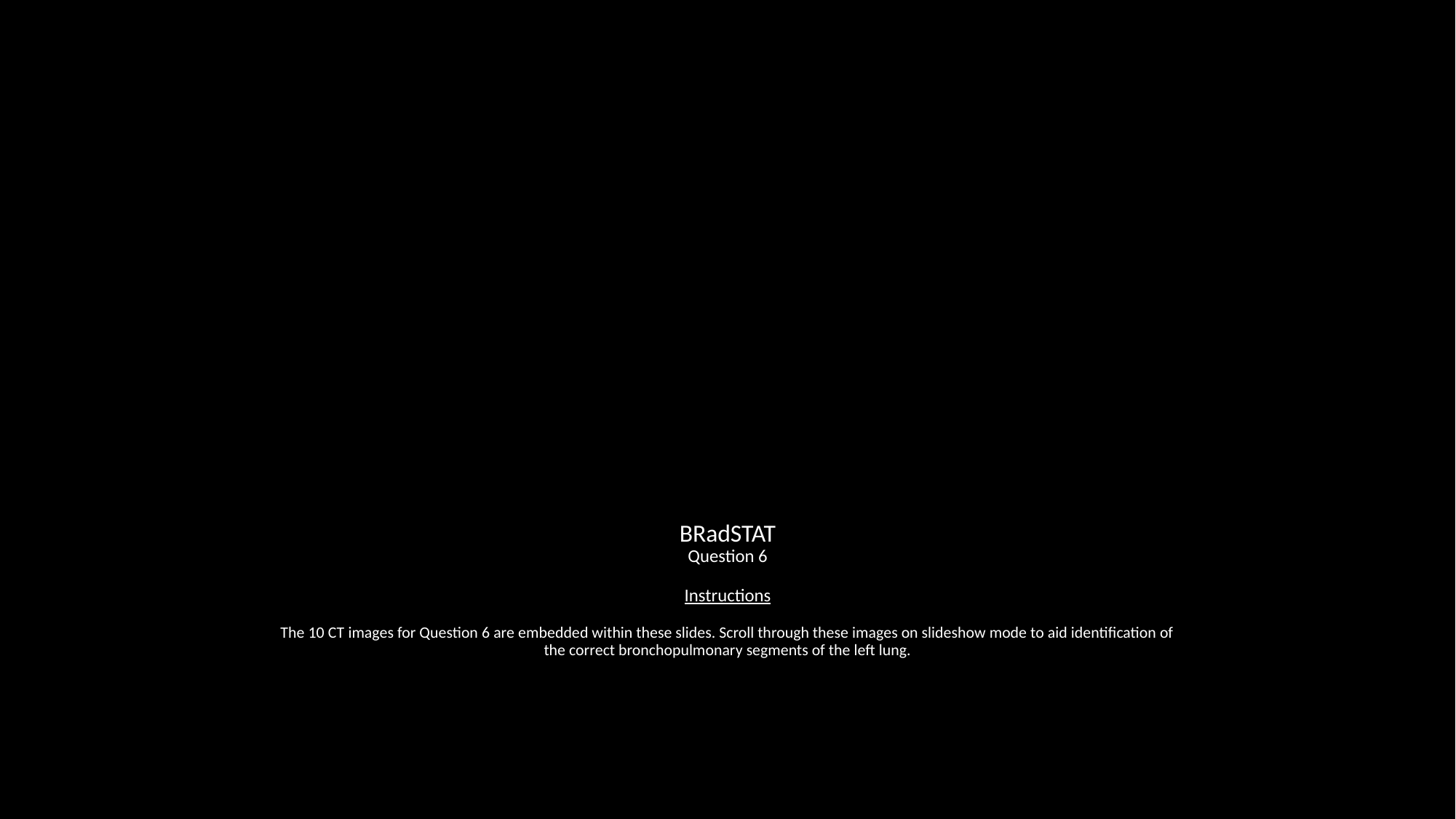

# BRadSTAT Question 6 Instructions The 10 CT images for Question 6 are embedded within these slides. Scroll through these images on slideshow mode to aid identification of the correct bronchopulmonary segments of the left lung.